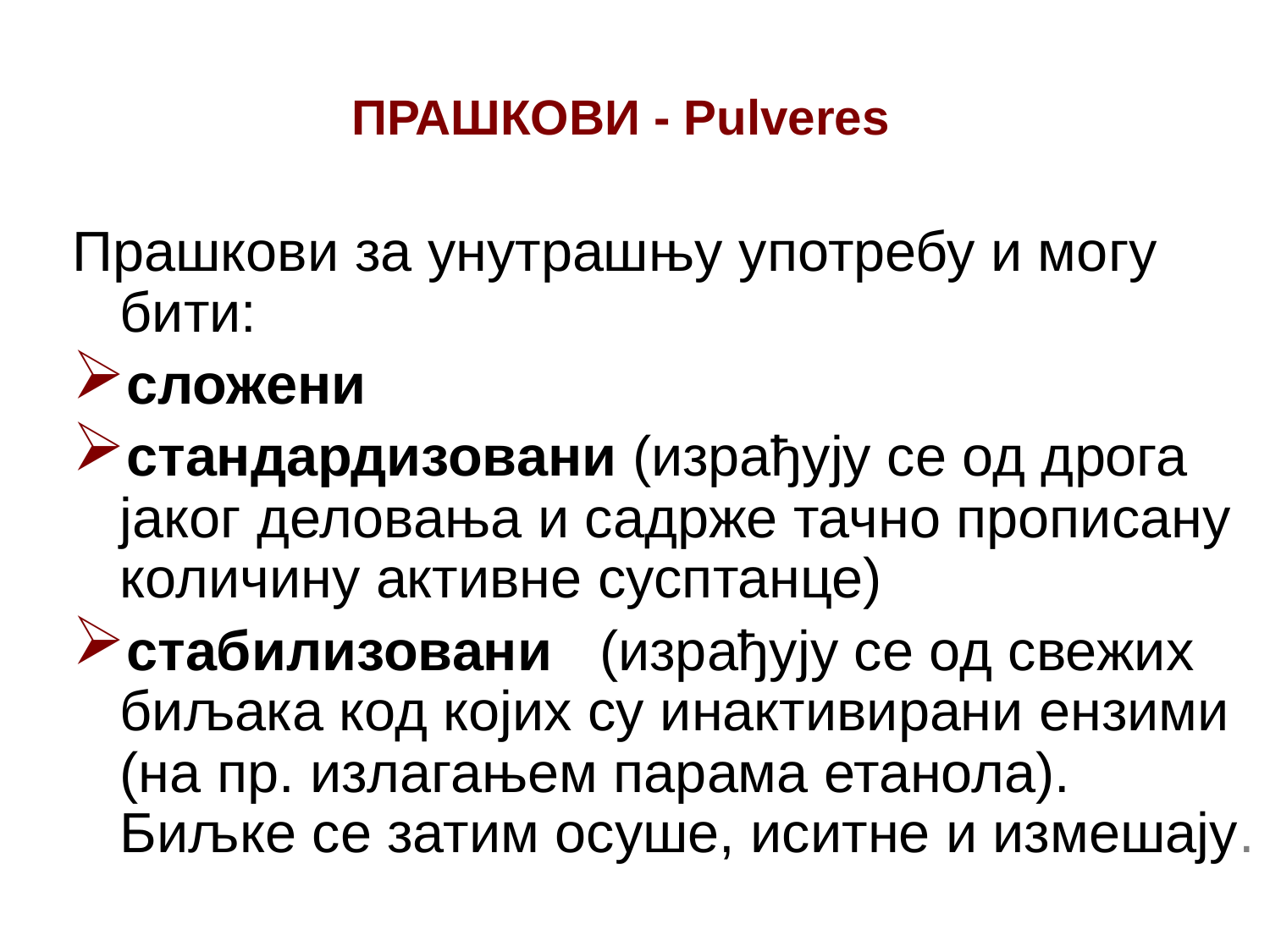

ПРАШКОВИ - Pulveres
Прашкови за унутрашњу употребу и могу бити:
сложени
стандардизовани (израђују се од дрога јаког деловања и садрже тачно прописану количину активне сусптанце)
стабилизовани   (израђују се од свежих биљака код којих су инактивирани ензими (на пр. излагањем парама етанола). Биљке се затим осуше, иситне и измешају.